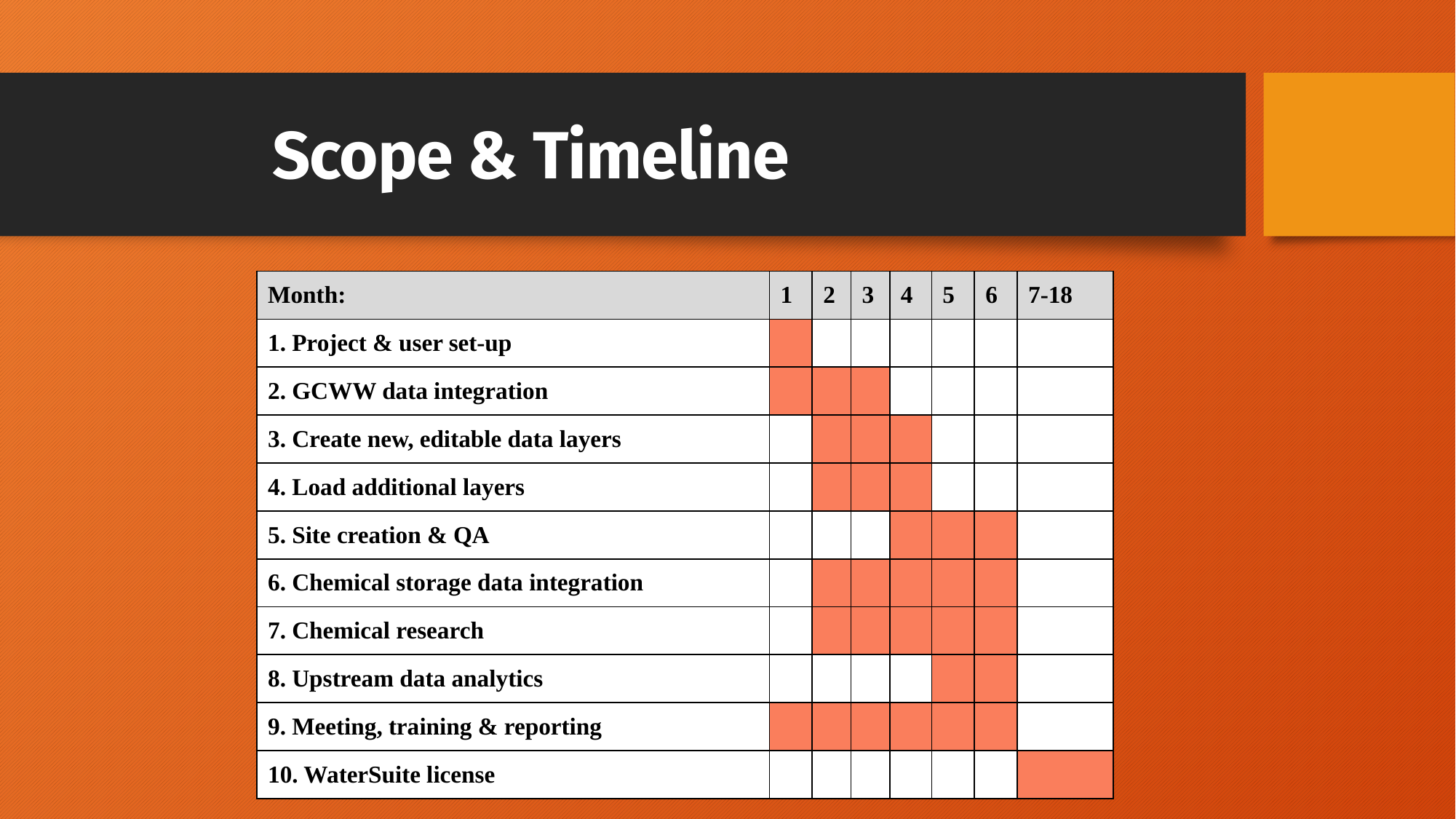

Scope & Timeline
| Month: | 1 | 2 | 3 | 4 | 5 | 6 | 7-18 |
| --- | --- | --- | --- | --- | --- | --- | --- |
| 1. Project & user set-up |  |  |  |  |  |  |  |
| 2. GCWW data integration |  |  |  |  |  |  |  |
| 3. Create new, editable data layers |  |  |  |  |  |  |  |
| 4. Load additional layers |  |  |  |  |  |  |  |
| 5. Site creation & QA |  |  |  |  |  |  |  |
| 6. Chemical storage data integration |  |  |  |  |  |  |  |
| 7. Chemical research |  |  |  |  |  |  |  |
| 8. Upstream data analytics |  |  |  |  |  |  |  |
| 9. Meeting, training & reporting |  |  |  |  |  |  |  |
| 10. WaterSuite license |  |  |  |  |  |  |  |